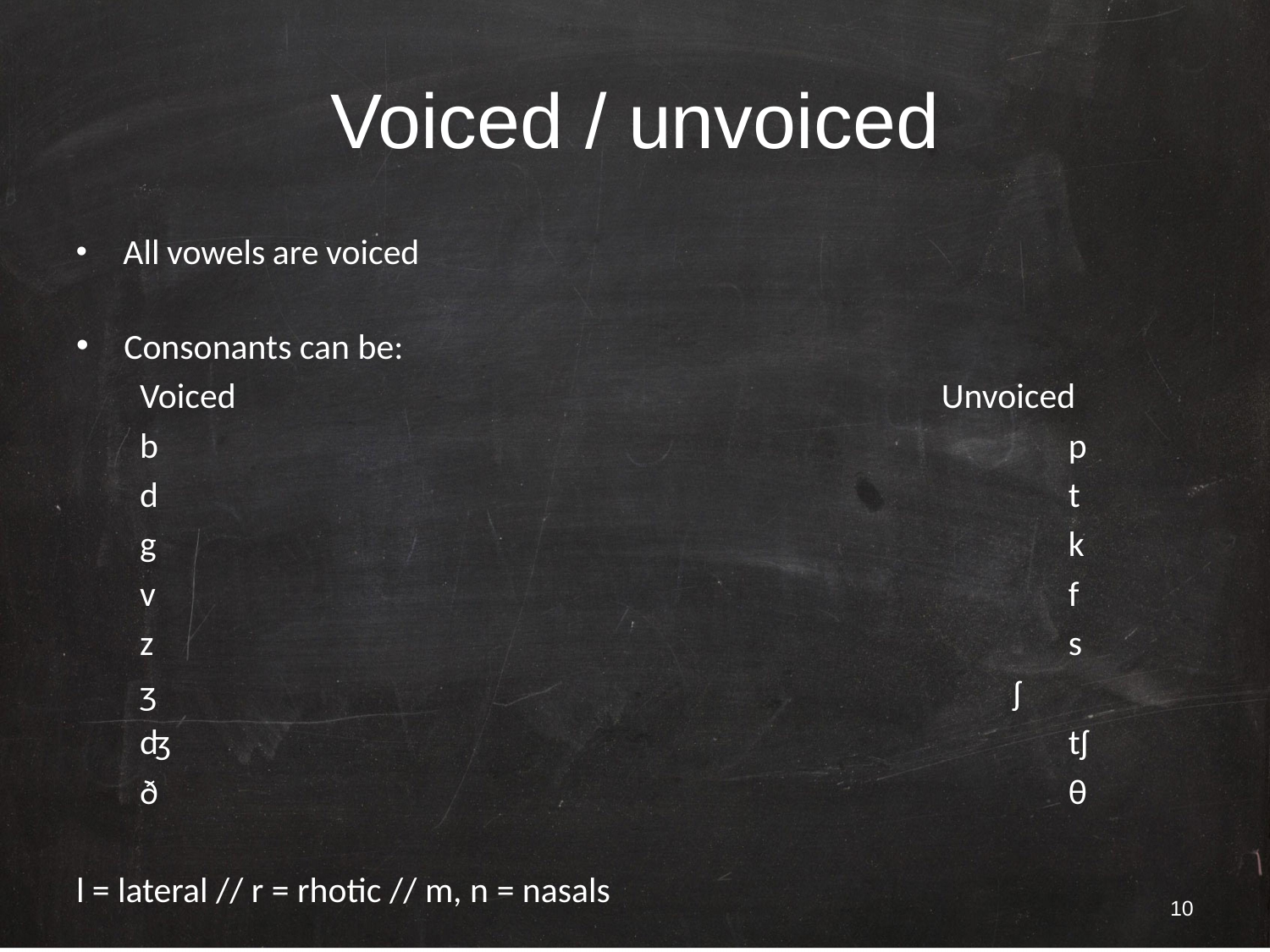

# Voiced / unvoiced
     All vowels are voiced

Consonants can be:
Voiced						Unvoiced
b								p
d								t
g								k
v								f
z								s
	  ʒ							ʃ
ʤ								tʃ
ð								θ

l = lateral // r = rhotic // m, n = nasals
10